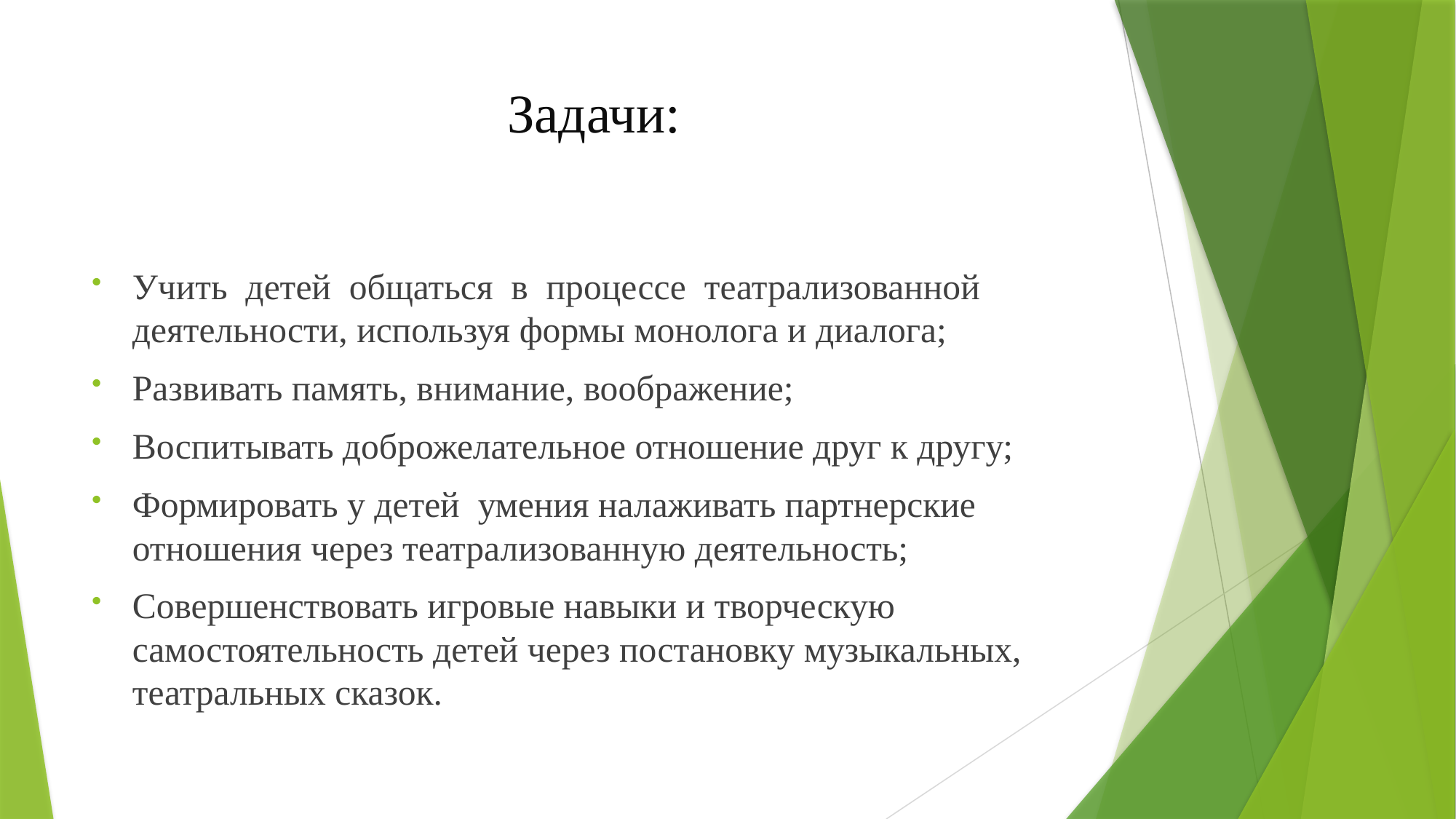

# Задачи:
Учить  детей  общаться  в  процессе  театрализованной  деятельности, используя формы монолога и диалога;
Развивать память, внимание, воображение;
Воспитывать доброжелательное отношение друг к другу;
Формировать у детей  умения налаживать партнерские отношения через театрализованную деятельность;
Совершенствовать игровые навыки и творческую самостоятельность детей через постановку музыкальных, театральных сказок.